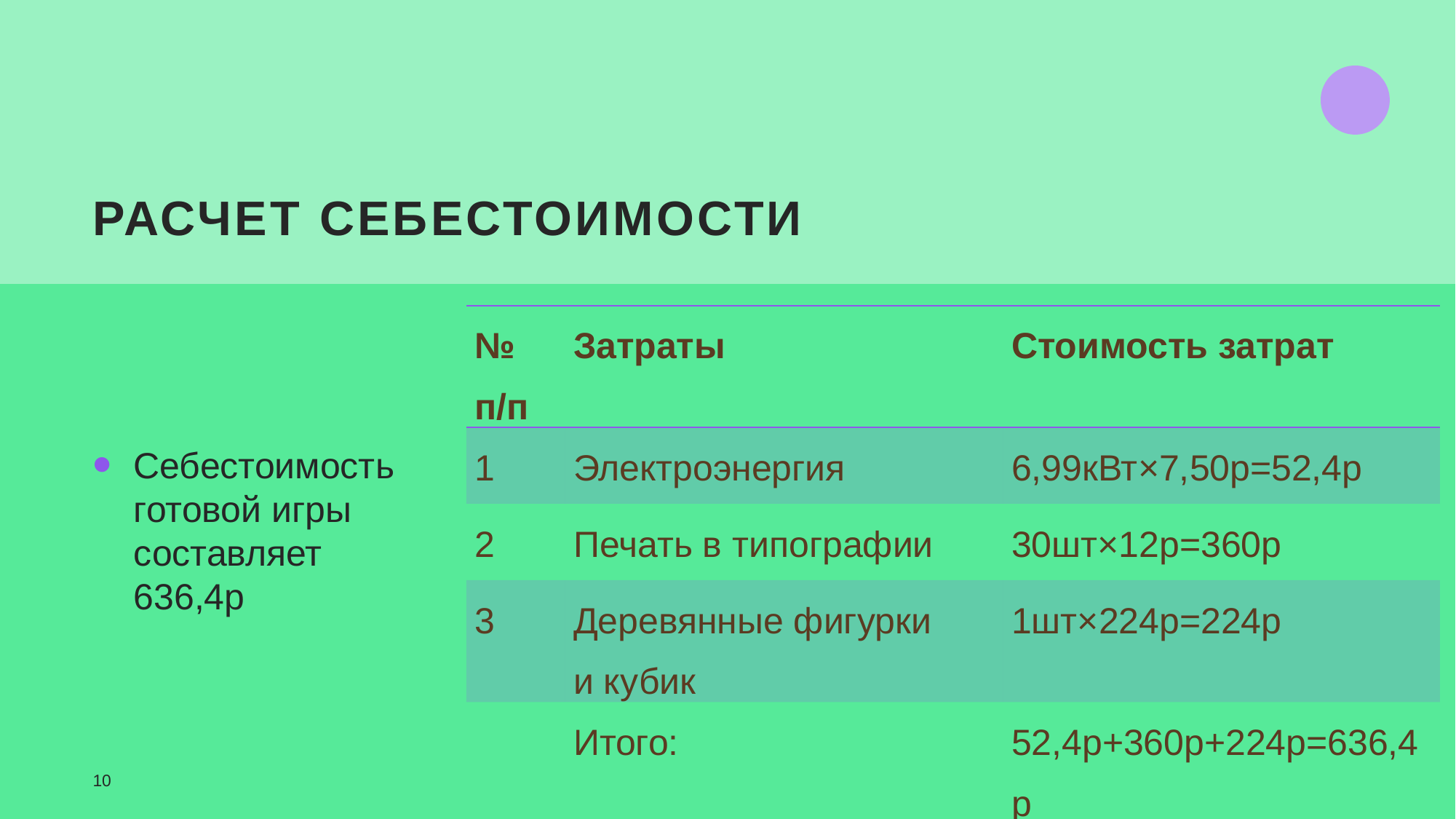

# Расчет себестоимости
| № п/п | Затраты | Стоимость затрат |
| --- | --- | --- |
| 1 | Электроэнергия | 6,99кВт×7,50р=52,4р |
| 2 | Печать в типографии | 30шт×12р=360р |
| 3 | Деревянные фигурки и кубик | 1шт×224р=224р |
|  | Итого: | 52,4р+360р+224р=636,4р |
Себестоимость готовой игры составляет 636,4р
10